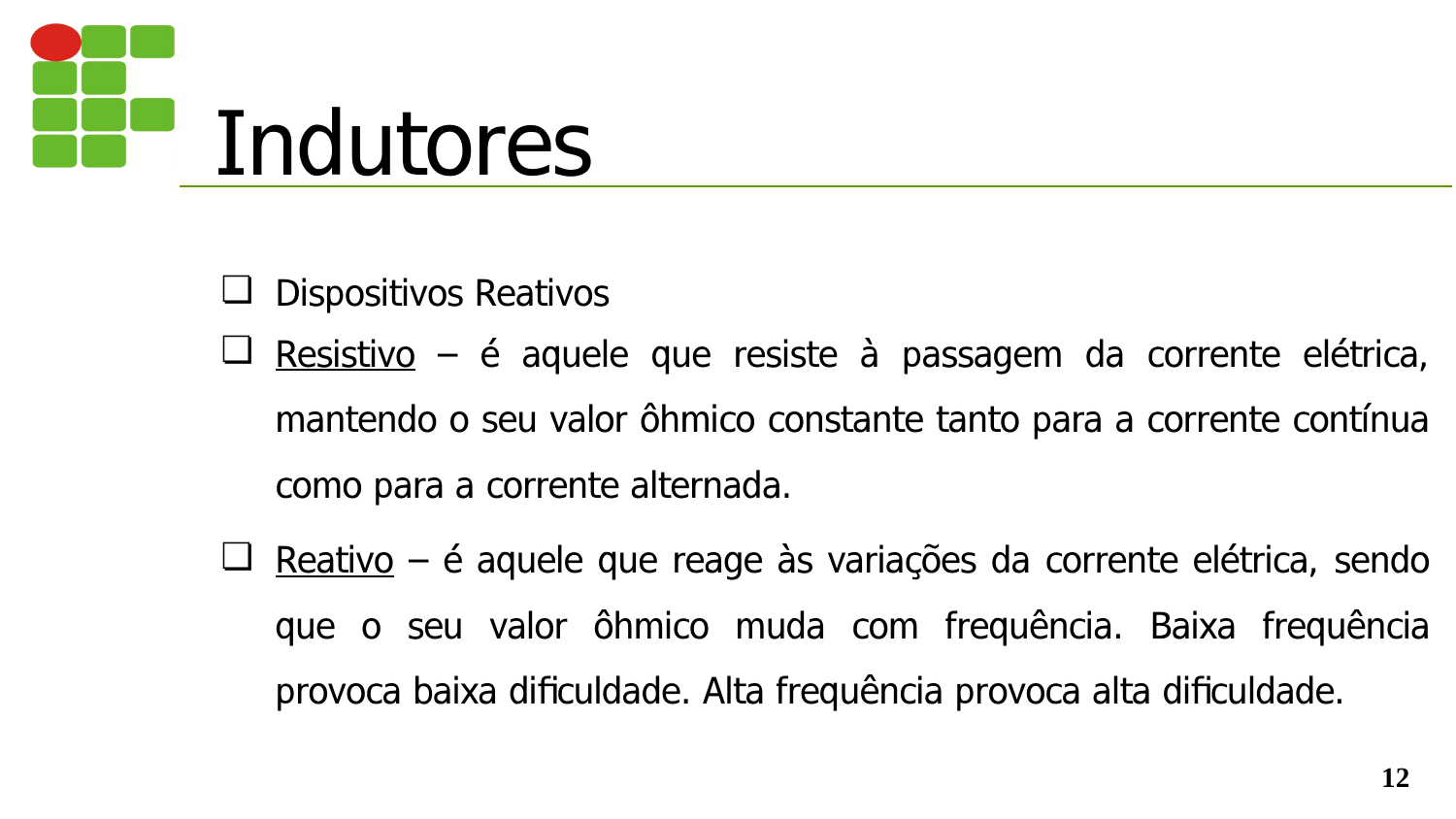

# Indutores
Dispositivos Reativos
Resistivo – é aquele que resiste à passagem da corrente elétrica, mantendo o seu valor ôhmico constante tanto para a corrente contínua como para a corrente alternada.
Reativo – é aquele que reage às variações da corrente elétrica, sendo que o seu valor ôhmico muda com frequência. Baixa frequência provoca baixa dificuldade. Alta frequência provoca alta dificuldade.

12